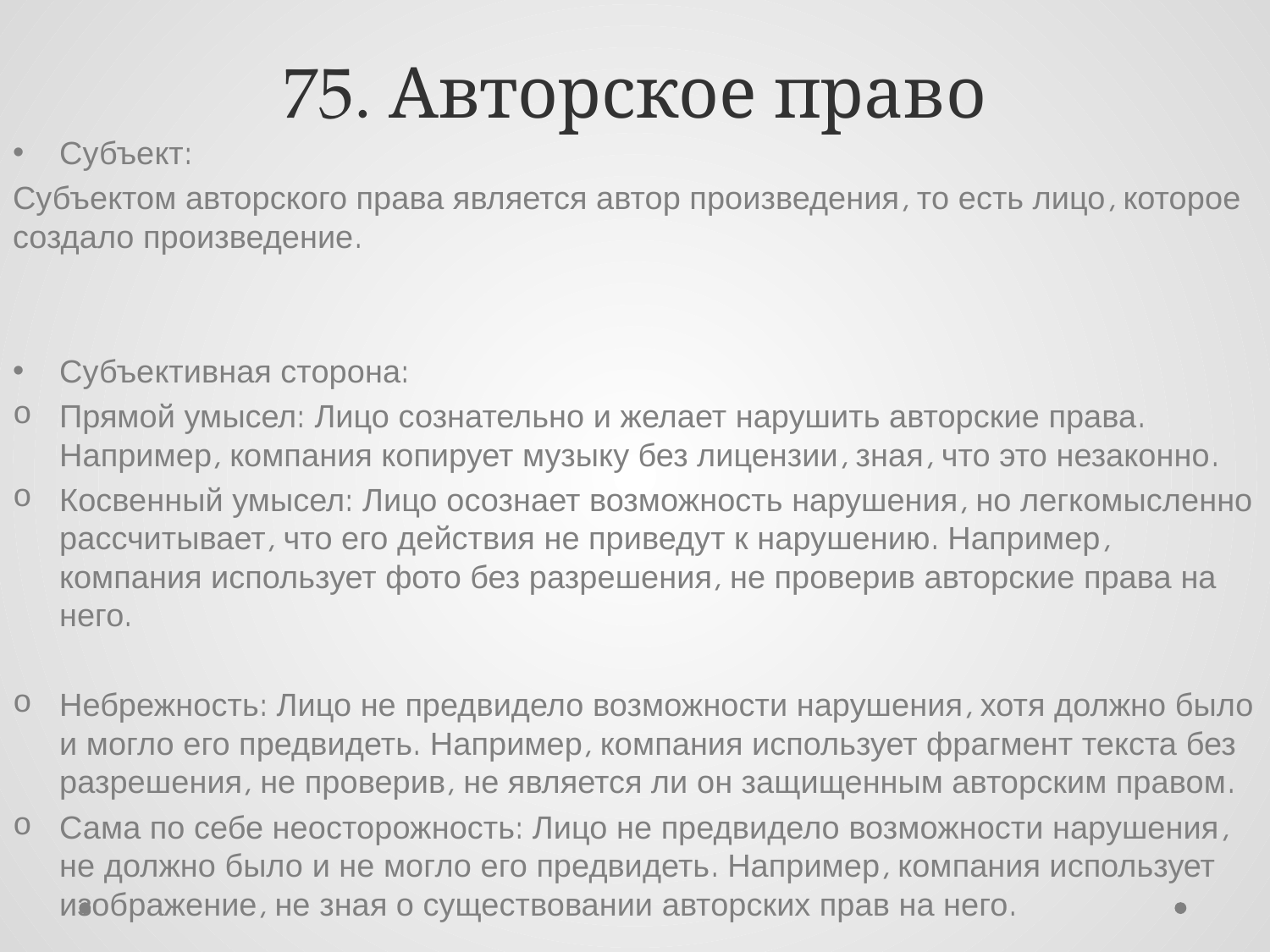

# 75. Авторское право
Субъект:
Субъектом авторского права является автор произведения, то есть лицо, которое создало произведение.

Субъективная сторона:
Прямой умысел: Лицо сознательно и желает нарушить авторские права. Например, компания копирует музыку без лицензии, зная, что это незаконно.
Косвенный умысел: Лицо осознает возможность нарушения, но легкомысленно рассчитывает, что его действия не приведут к нарушению. Например, компания использует фото без разрешения, не проверив авторские права на него.

Небрежность: Лицо не предвидело возможности нарушения, хотя должно было и могло его предвидеть. Например, компания использует фрагмент текста без разрешения, не проверив, не является ли он защищенным авторским правом.
Сама по себе неосторожность: Лицо не предвидело возможности нарушения, не должно было и не могло его предвидеть. Например, компания использует изображение, не зная о существовании авторских прав на него.